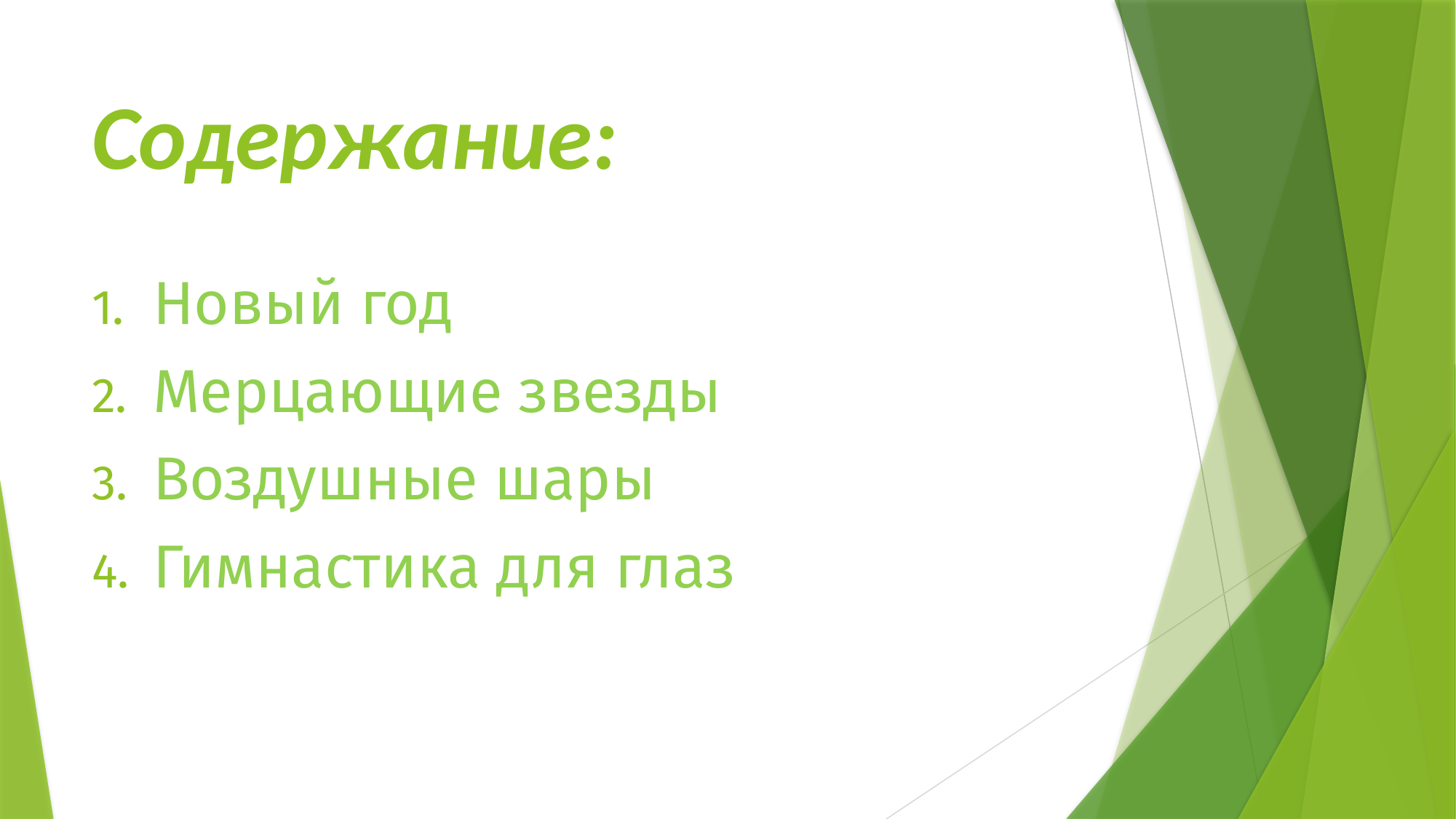

# Содержание:
Новый год
Мерцающие звезды
Воздушные шары
Гимнастика для глаз